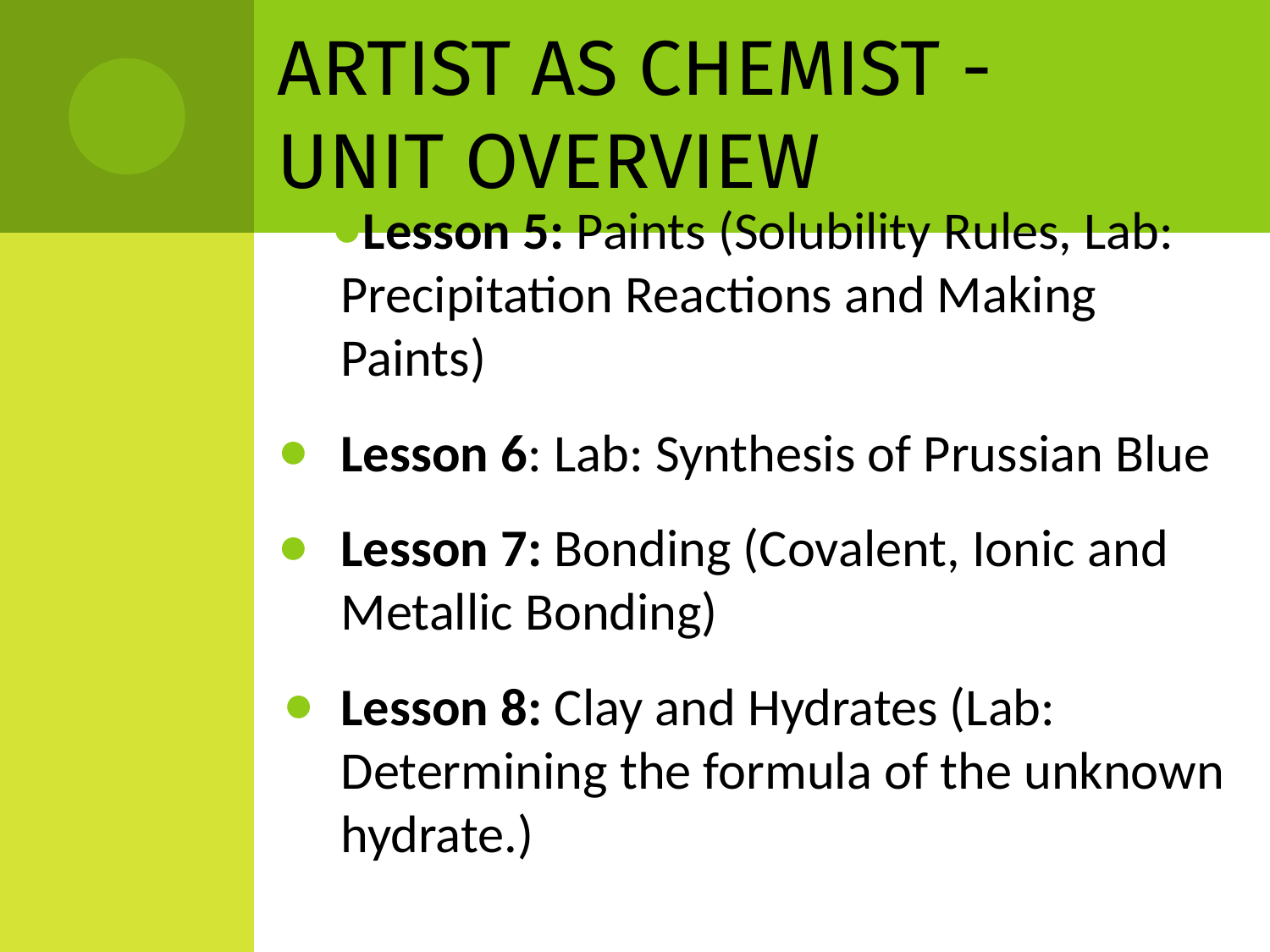

# Artist as Chemist -
Unit Overview
Lesson 5: Paints (Solubility Rules, Lab: Precipitation Reactions and Making Paints)
Lesson 6: Lab: Synthesis of Prussian Blue
Lesson 7: Bonding (Covalent, Ionic and Metallic Bonding)
Lesson 8: Clay and Hydrates (Lab: Determining the formula of the unknown hydrate.)